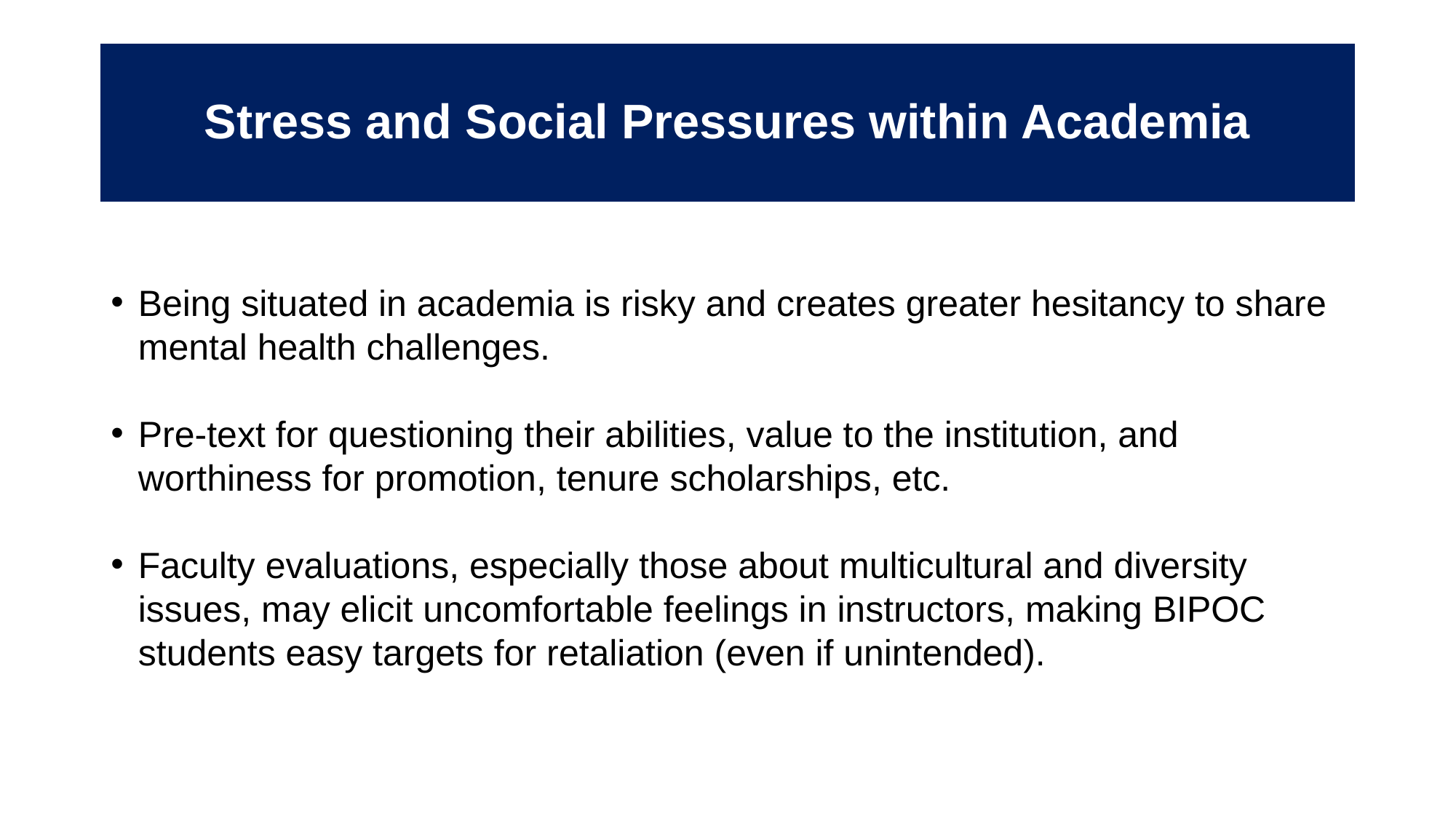

# Stress and Social Pressures within Academia
Being situated in academia is risky and creates greater hesitancy to share mental health challenges.

Pre-text for questioning their abilities, value to the institution, and worthiness for promotion, tenure scholarships, etc.

Faculty evaluations, especially those about multicultural and diversity issues, may elicit uncomfortable feelings in instructors, making BIPOC students easy targets for retaliation (even if unintended).